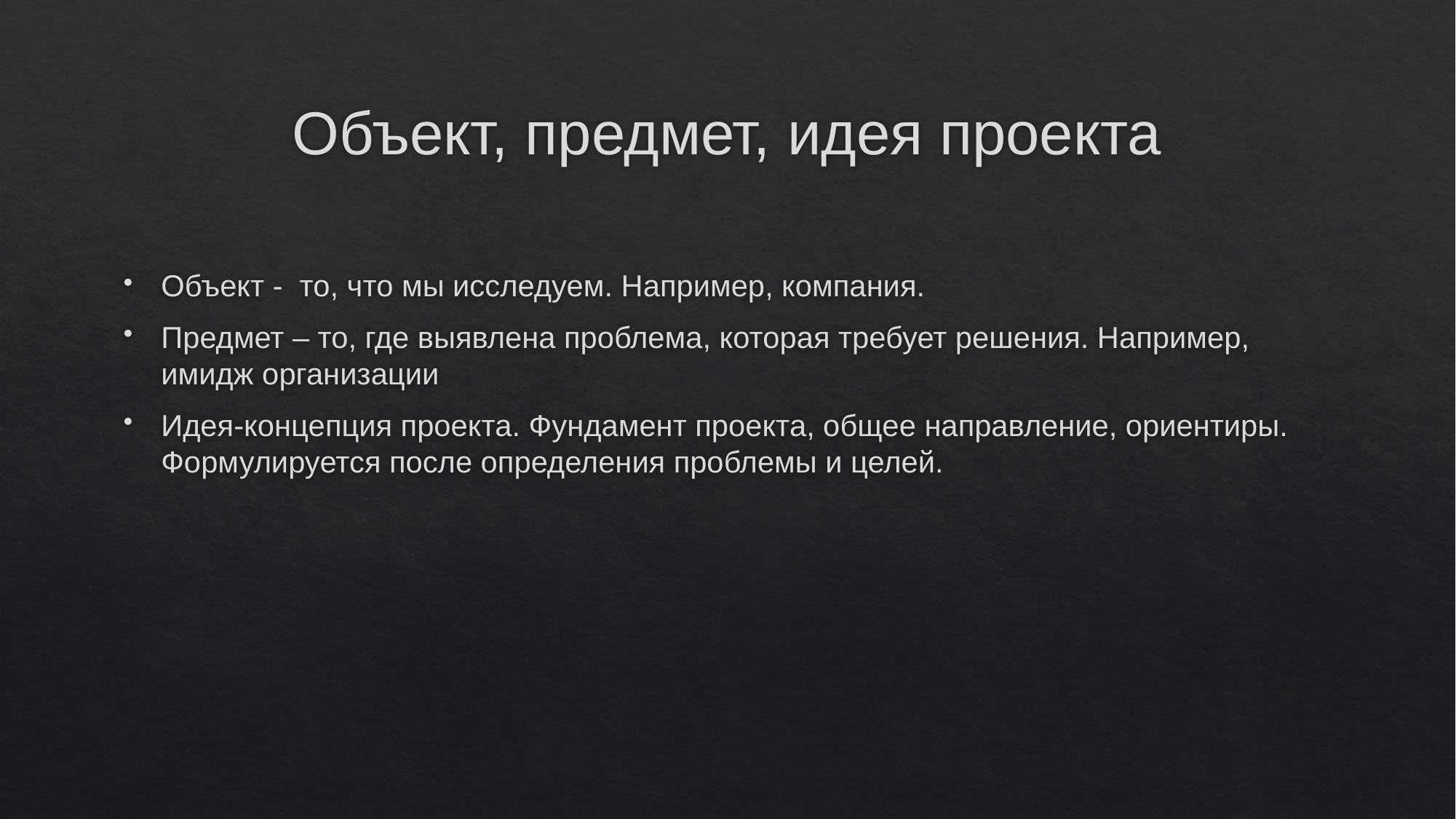

# Объект, предмет, идея проекта
Объект -  то, что мы исследуем. Например, компания.
Предмет – то, где выявлена проблема, которая требует решения. Например, имидж организации
Идея-концепция проекта. Фундамент проекта, общее направление, ориентиры. Формулируется после определения проблемы и целей.